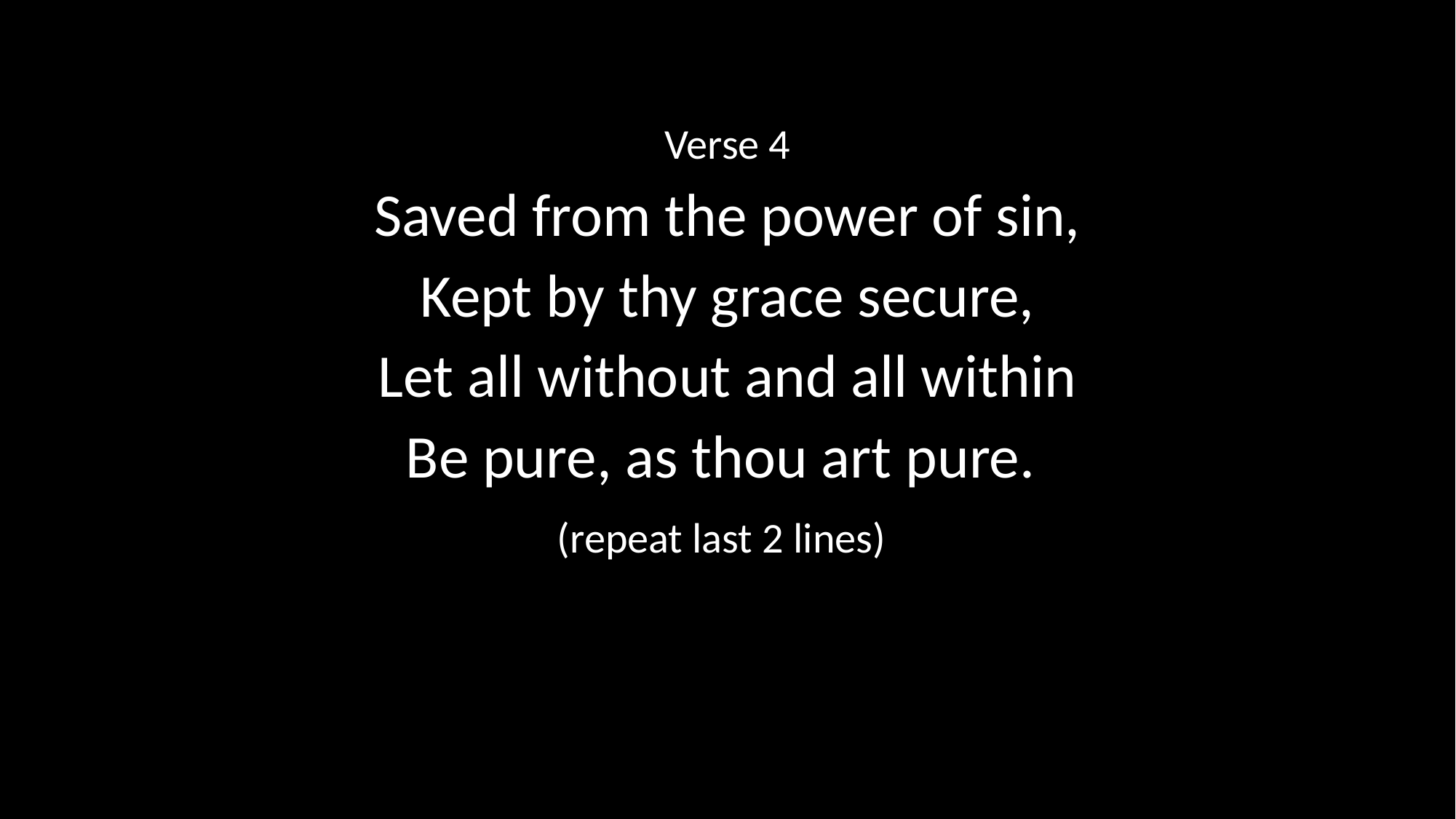

Verse 4
Saved from the power of sin,
Kept by thy grace secure,
Let all without and all within
Be pure, as thou art pure.
(repeat last 2 lines)